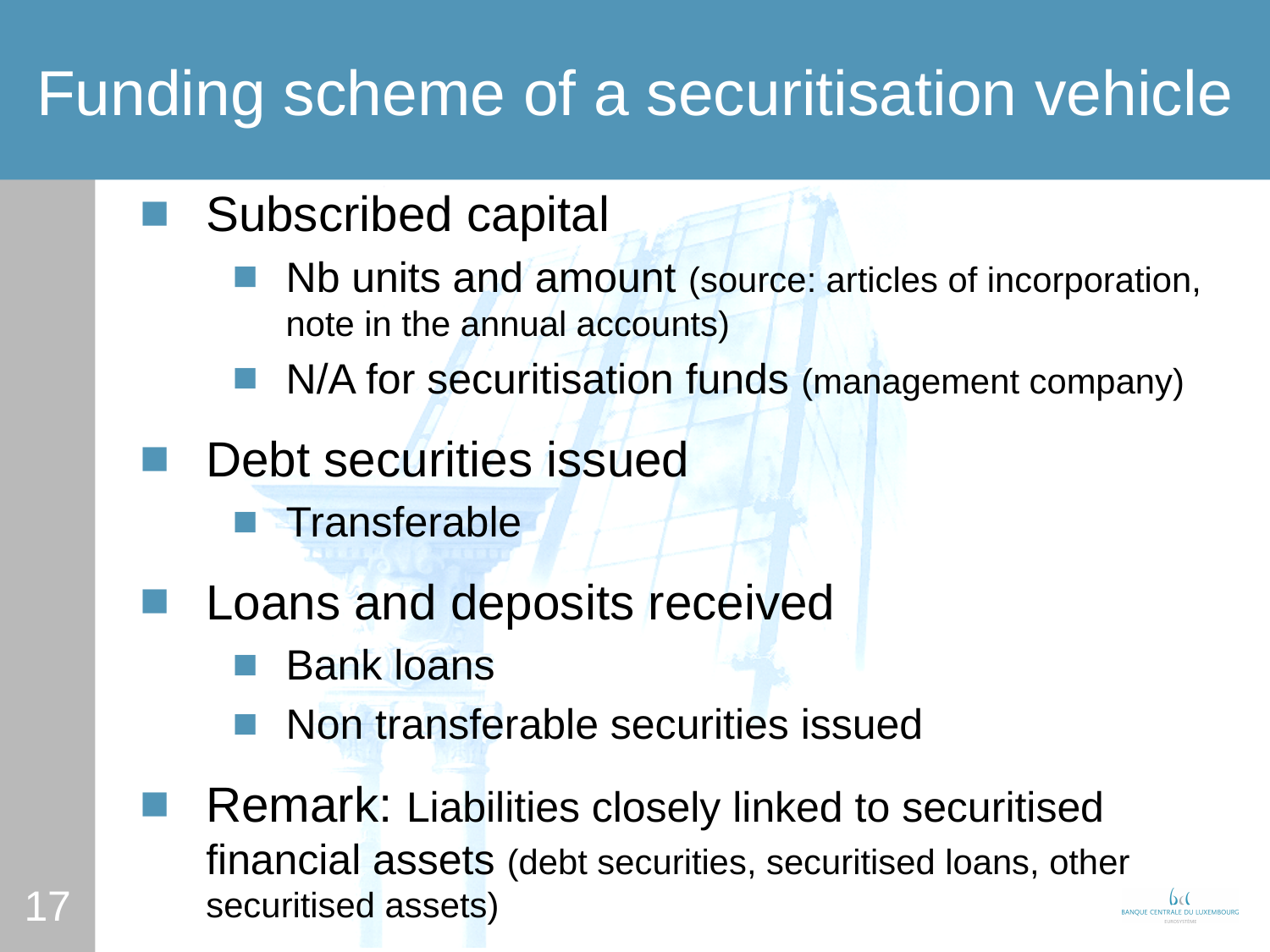

# Funding scheme of a securitisation vehicle
Subscribed capital
Nb units and amount (source: articles of incorporation, note in the annual accounts)
N/A for securitisation funds (management company)
Debt securities issued
Transferable
Loans and deposits received
Bank loans
Non transferable securities issued
Remark: Liabilities closely linked to securitised financial assets (debt securities, securitised loans, other securitised assets)
17